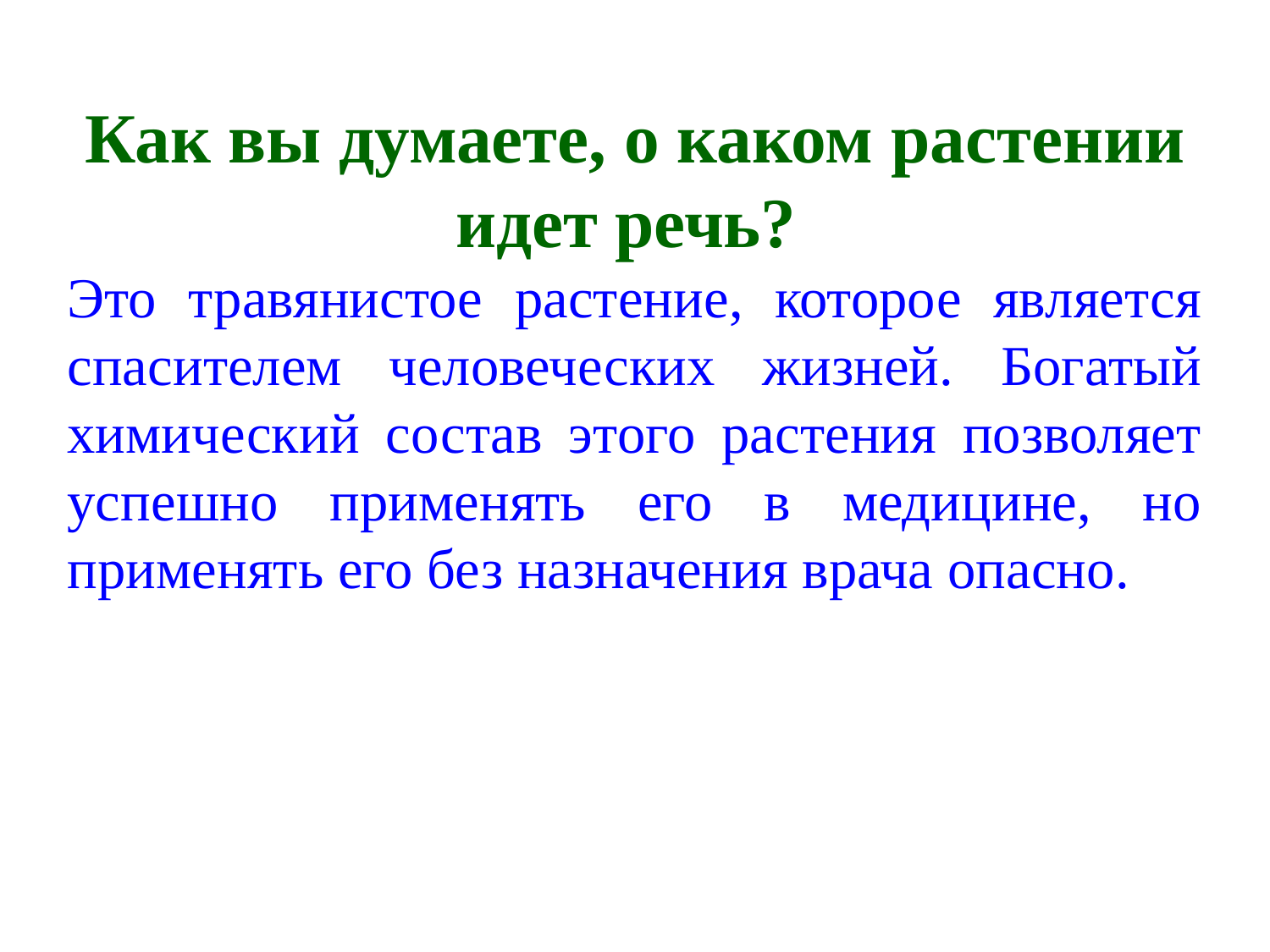

Как вы думаете, о каком растении идет речь?
Это травянистое растение, которое является спасителем человеческих жизней. Богатый химический состав этого растения позволяет успешно применять его в медицине, но применять его без назначения врача опасно.